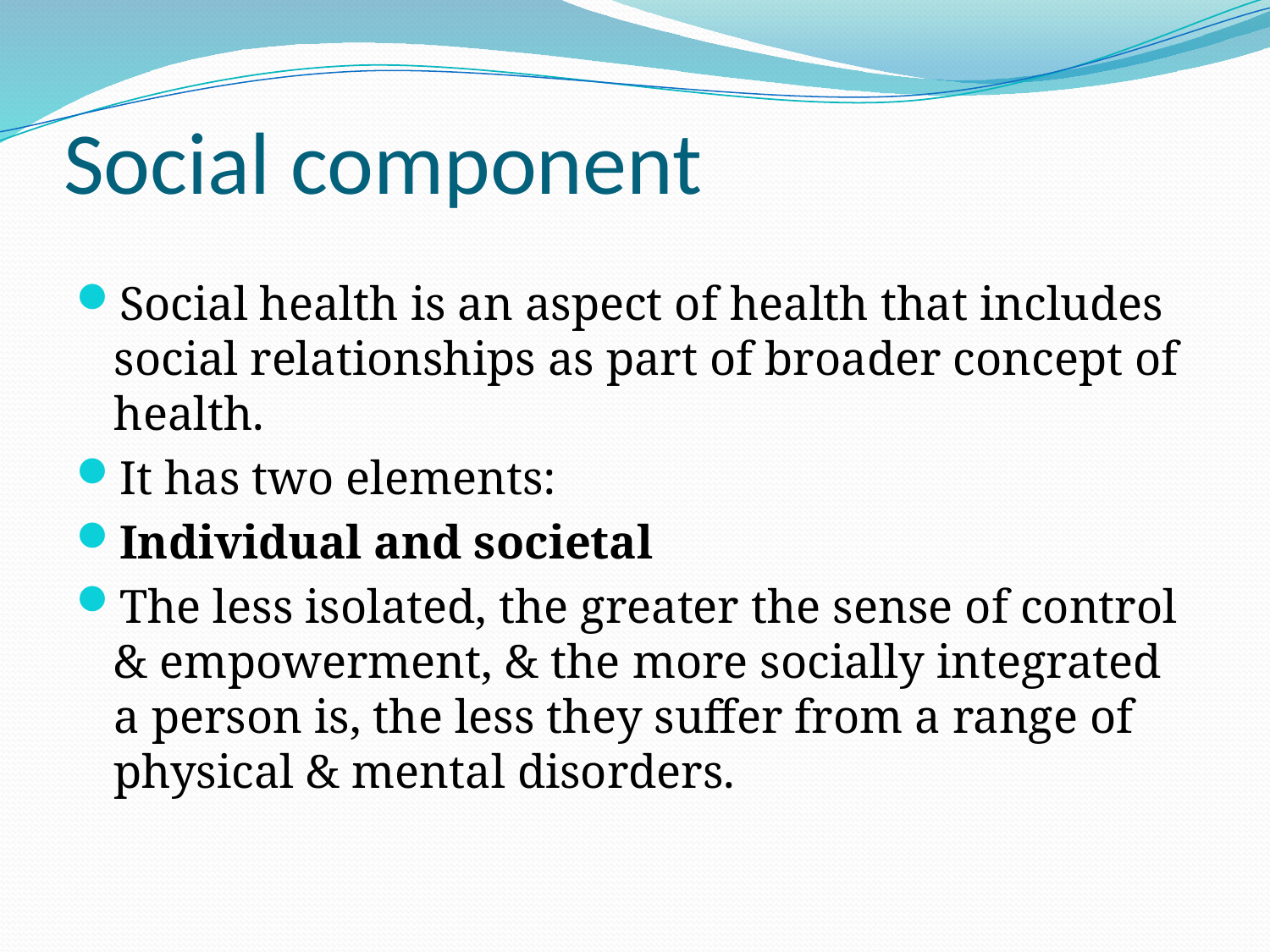

# Social component
Social health is an aspect of health that includes social relationships as part of broader concept of health.
It has two elements:
Individual and societal
The less isolated, the greater the sense of control & empowerment, & the more socially integrated a person is, the less they suffer from a range of physical & mental disorders.